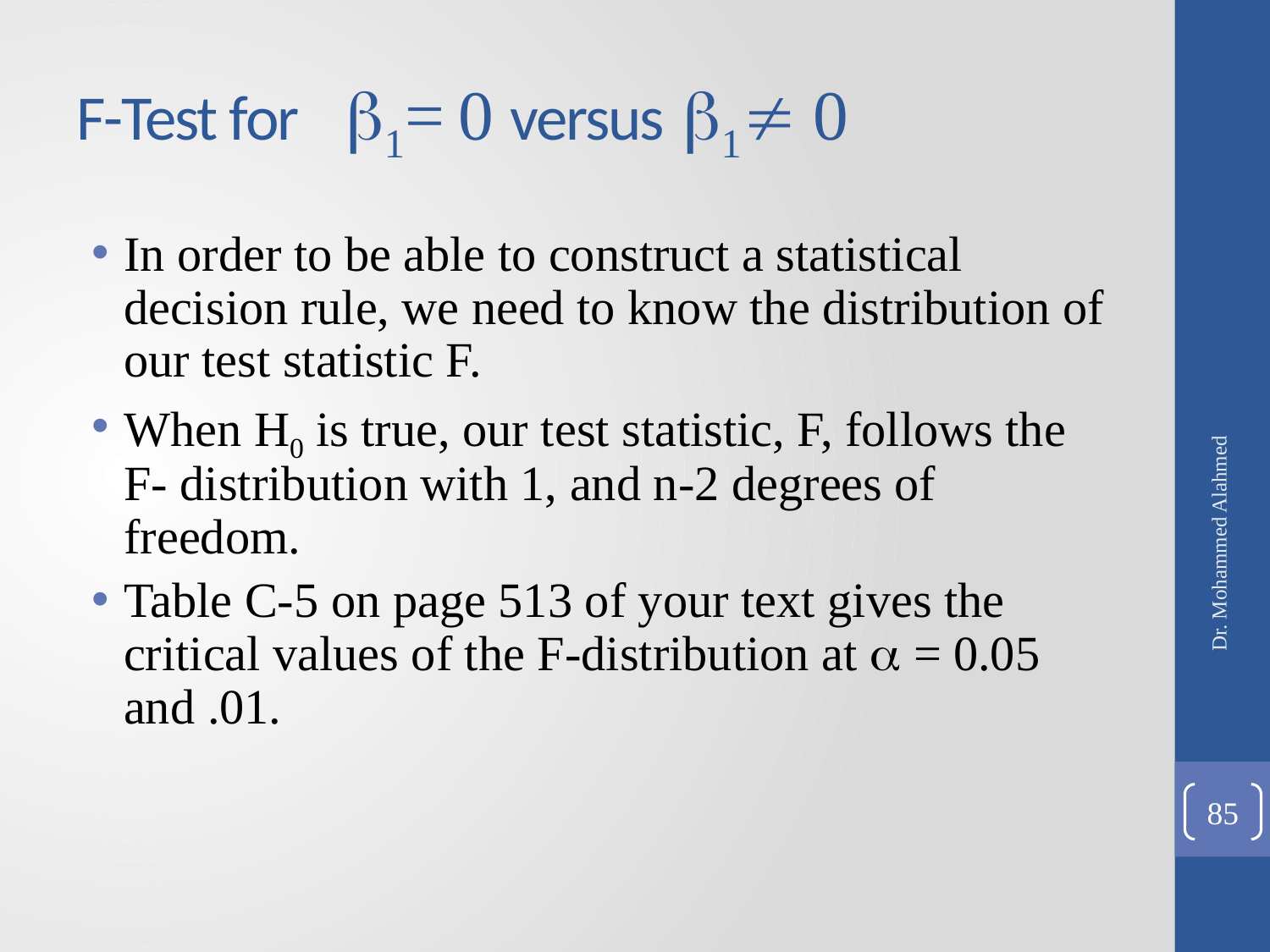

# F-Test for  β1= 0 versus β1≠ 0
In order to be able to construct a statistical decision rule, we need to know the distribution of our test statistic F.
When H0 is true, our test statistic, F, follows the F- distribution with 1, and n-2 degrees of freedom.
Table C-5 on page 513 of your text gives the critical values of the F-distribution at α = 0.05 and .01.

Dr. Mohammed Alahmed
85